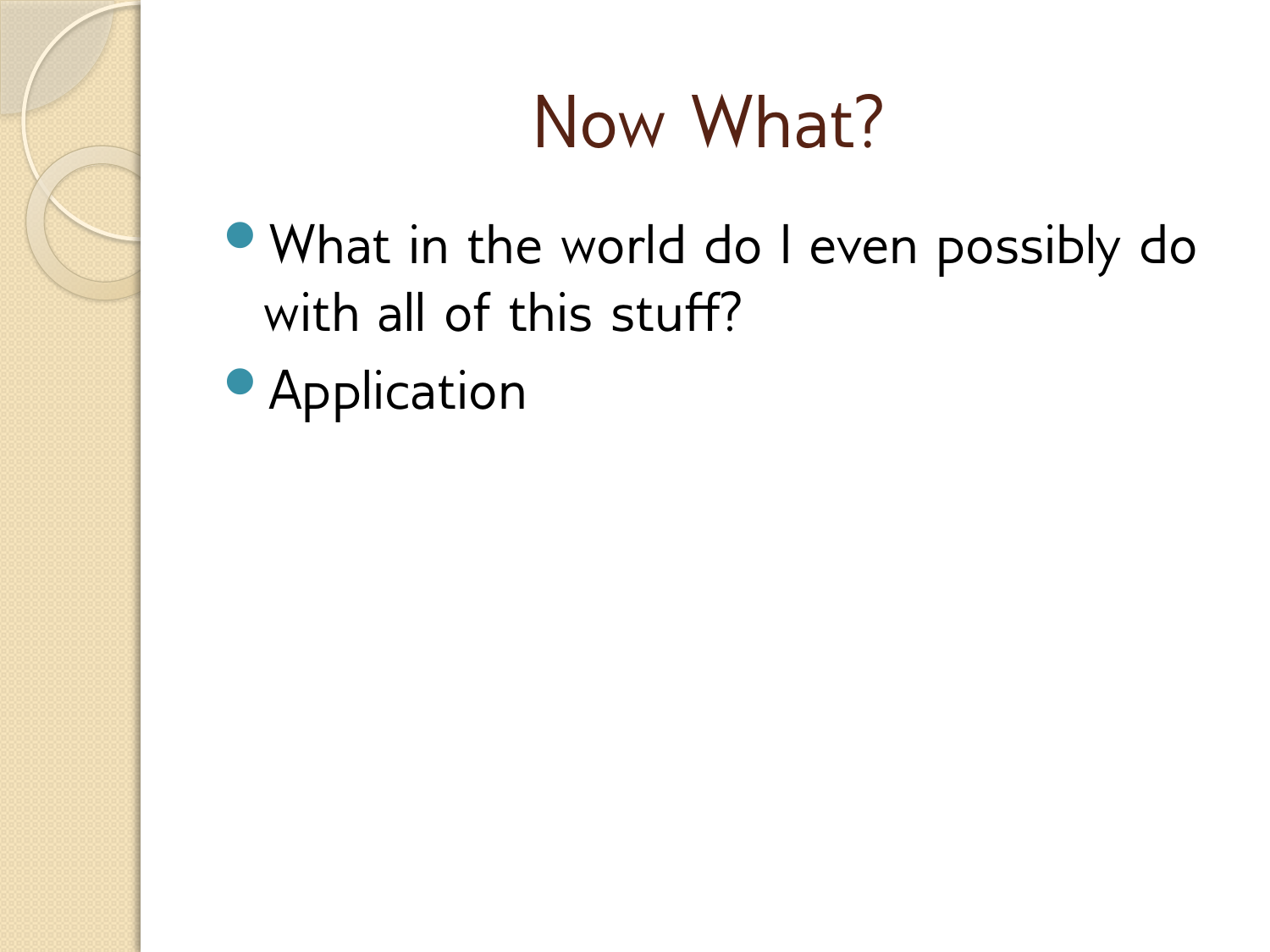

# Now What?
What in the world do I even possibly do with all of this stuff?
Application